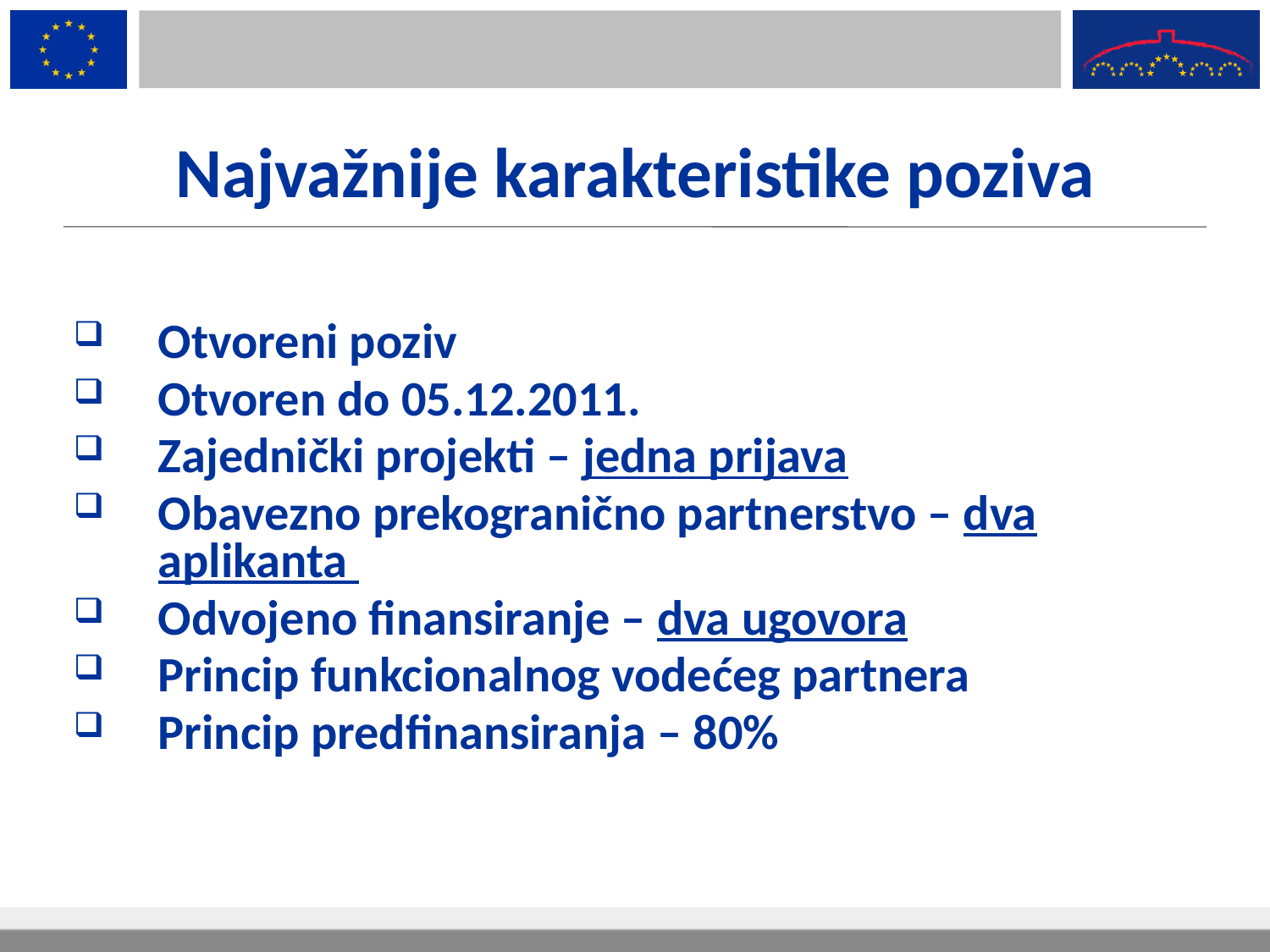

Najvažnije karakteristike poziva
Otvoreni poziv
Otvoren do 05.12.2011.
Zajednički projekti – jedna prijava
Obavezno prekogranično partnerstvo – dva aplikanta
Odvojeno finansiranje – dva ugovora
Princip funkcionalnog vodećeg partnera
Princip predfinansiranja – 80%